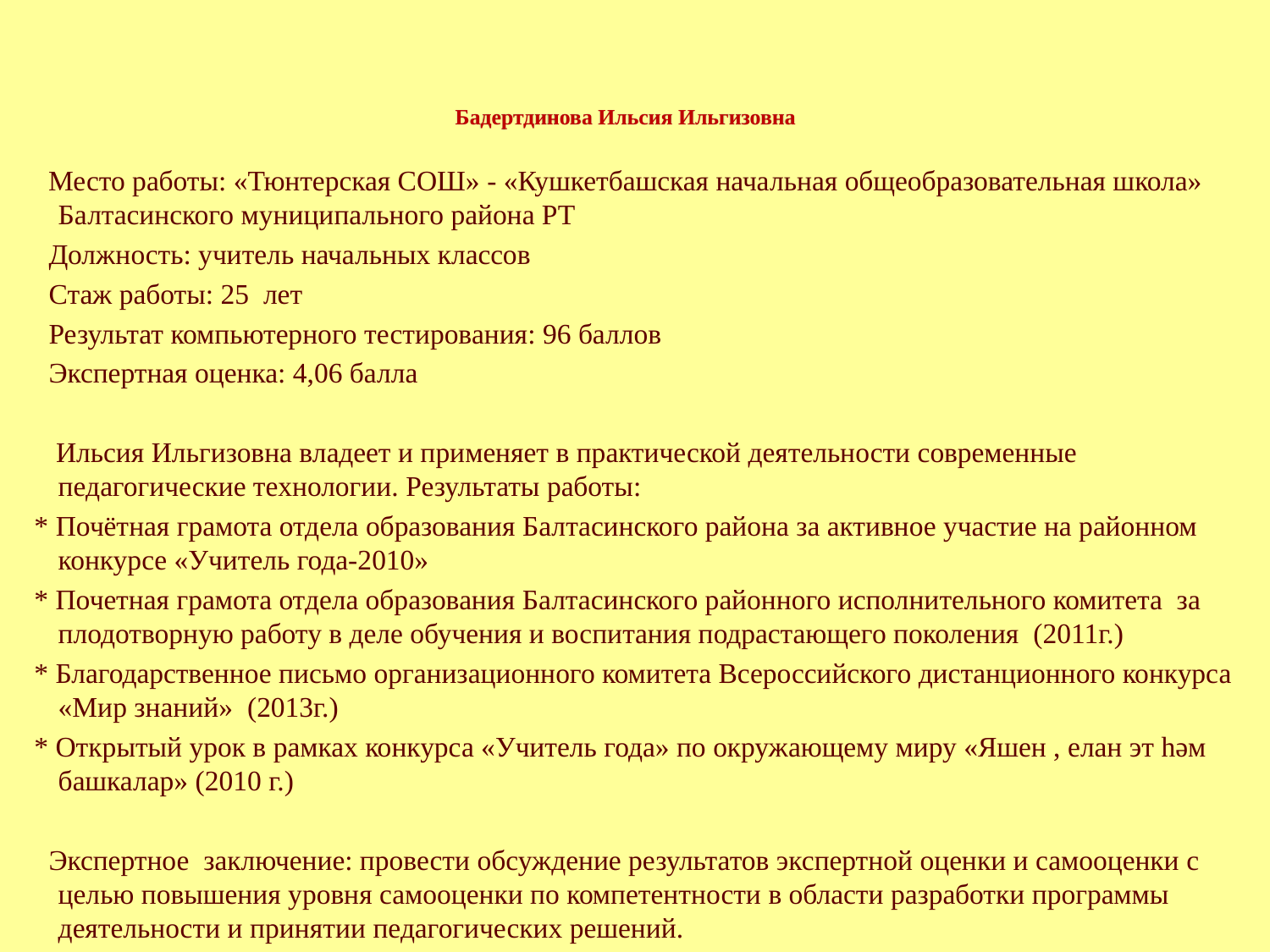

# Бадертдинова Ильсия Ильгизовна
      Место работы: «Тюнтерская СОШ» - «Кушкетбашская начальная общеобразовательная школа» Балтасинского муниципального района РТ
     Должность: учитель начальных классов
     Стаж работы: 25  лет
     Результат компьютерного тестирования: 96 баллов
     Экспертная оценка: 4,06 балла

      Ильсия Ильгизовна владеет и применяет в практической деятельности современные педагогические технологии. Результаты работы:
   * Почётная грамота отдела образования Балтасинского района за активное участие на районном конкурсе «Учитель года-2010»
   * Почетная грамота отдела образования Балтасинского районного исполнительного комитета  за плодотворную работу в деле обучения и воспитания подрастающего поколения  (2011г.)
   * Благодарственное письмо организационного комитета Всероссийского дистанционного конкурса «Мир знаний»  (2013г.)
   * Открытый урок в рамках конкурса «Учитель года» по окружающему миру «Яшен , елан эт һәм башкалар» (2010 г.)

     Экспертное  заключение: провести обсуждение результатов экспертной оценки и самооценки с целью повышения уровня самооценки по компетентности в области разработки программы деятельности и принятии педагогических решений.